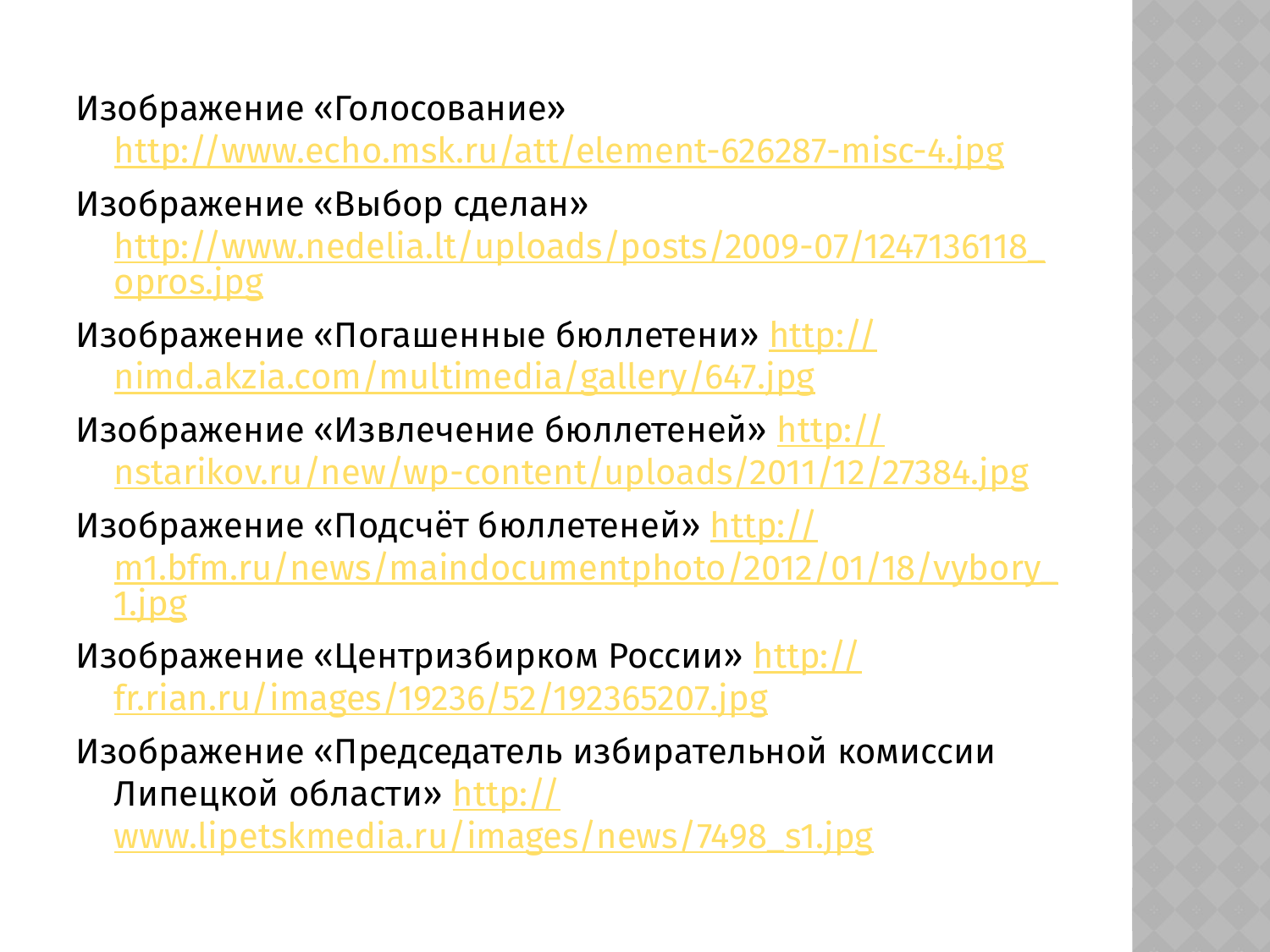

Изображение «Голосование» http://www.echo.msk.ru/att/element-626287-misc-4.jpg
Изображение «Выбор сделан» http://www.nedelia.lt/uploads/posts/2009-07/1247136118_opros.jpg
Изображение «Погашенные бюллетени» http://nimd.akzia.com/multimedia/gallery/647.jpg
Изображение «Извлечение бюллетеней» http://nstarikov.ru/new/wp-content/uploads/2011/12/27384.jpg
Изображение «Подсчёт бюллетеней» http://m1.bfm.ru/news/maindocumentphoto/2012/01/18/vybory_1.jpg
Изображение «Центризбирком России» http://fr.rian.ru/images/19236/52/192365207.jpg
Изображение «Председатель избирательной комиссии Липецкой области» http://www.lipetskmedia.ru/images/news/7498_s1.jpg